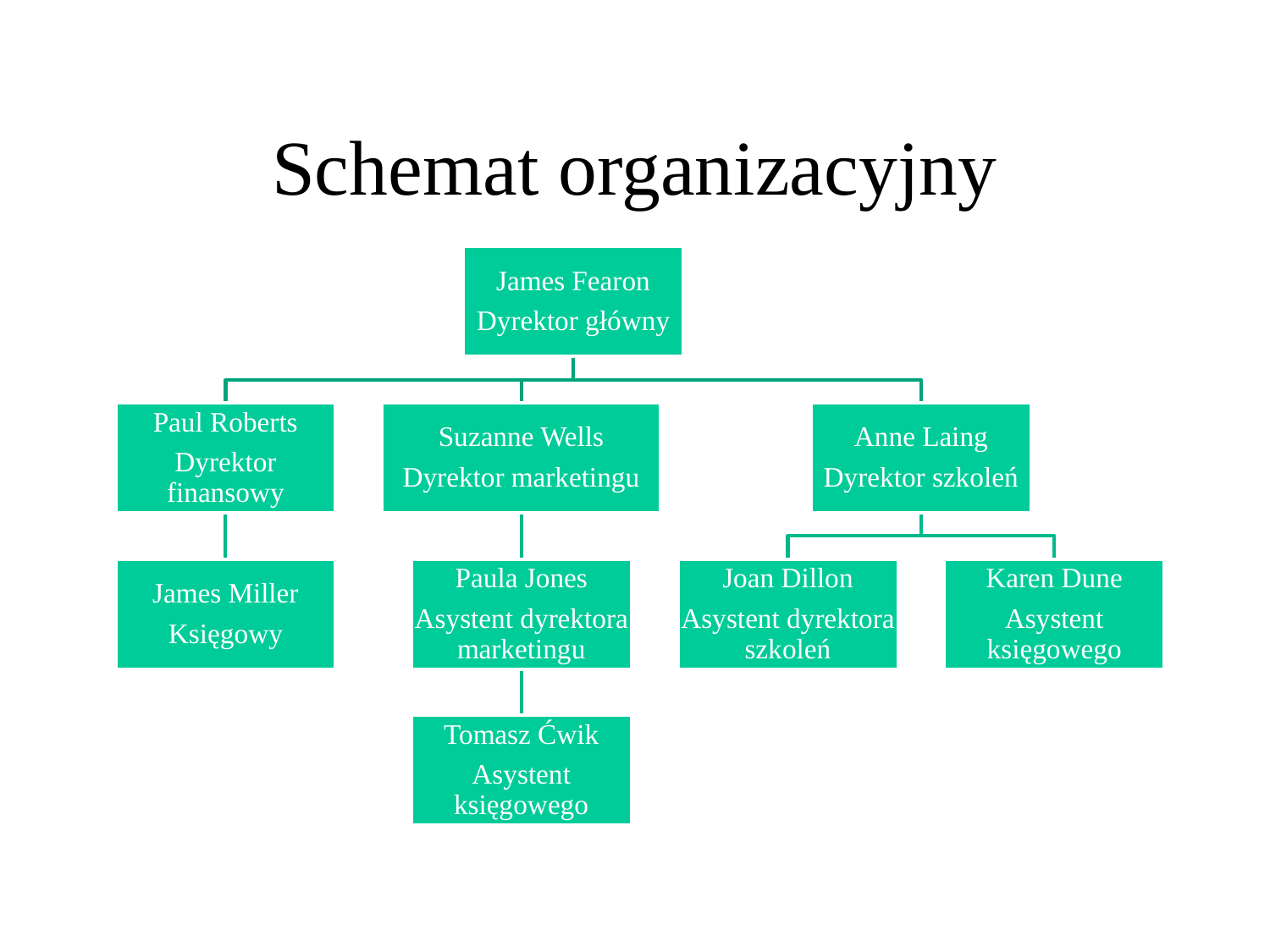

# Schemat organizacyjny
James Fearon
Dyrektor główny
Paul Roberts
Dyrektor finansowy
James Miller
Księgowy
Suzanne Wells
Dyrektor marketingu
Paula Jones
Asystent dyrektora marketingu
Tomasz Ćwik
Asystent księgowego
Anne Laing
Dyrektor szkoleń
Joan Dillon
Asystent dyrektora szkoleń
Karen Dune
Asystent księgowego